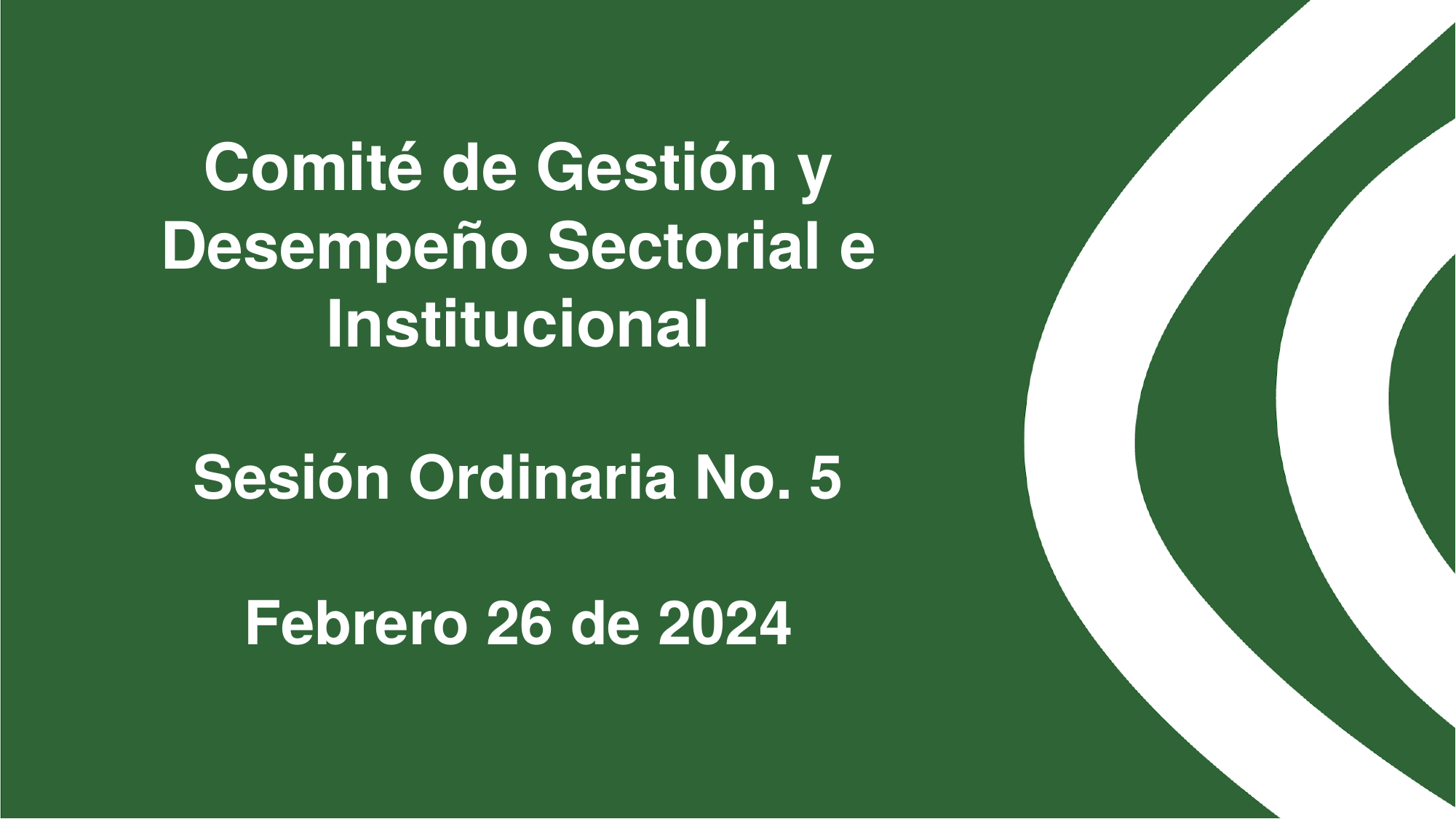

Comité de Gestión y Desempeño Sectorial e Institucional

Sesión Ordinaria No. 5

Febrero 26 de 2024